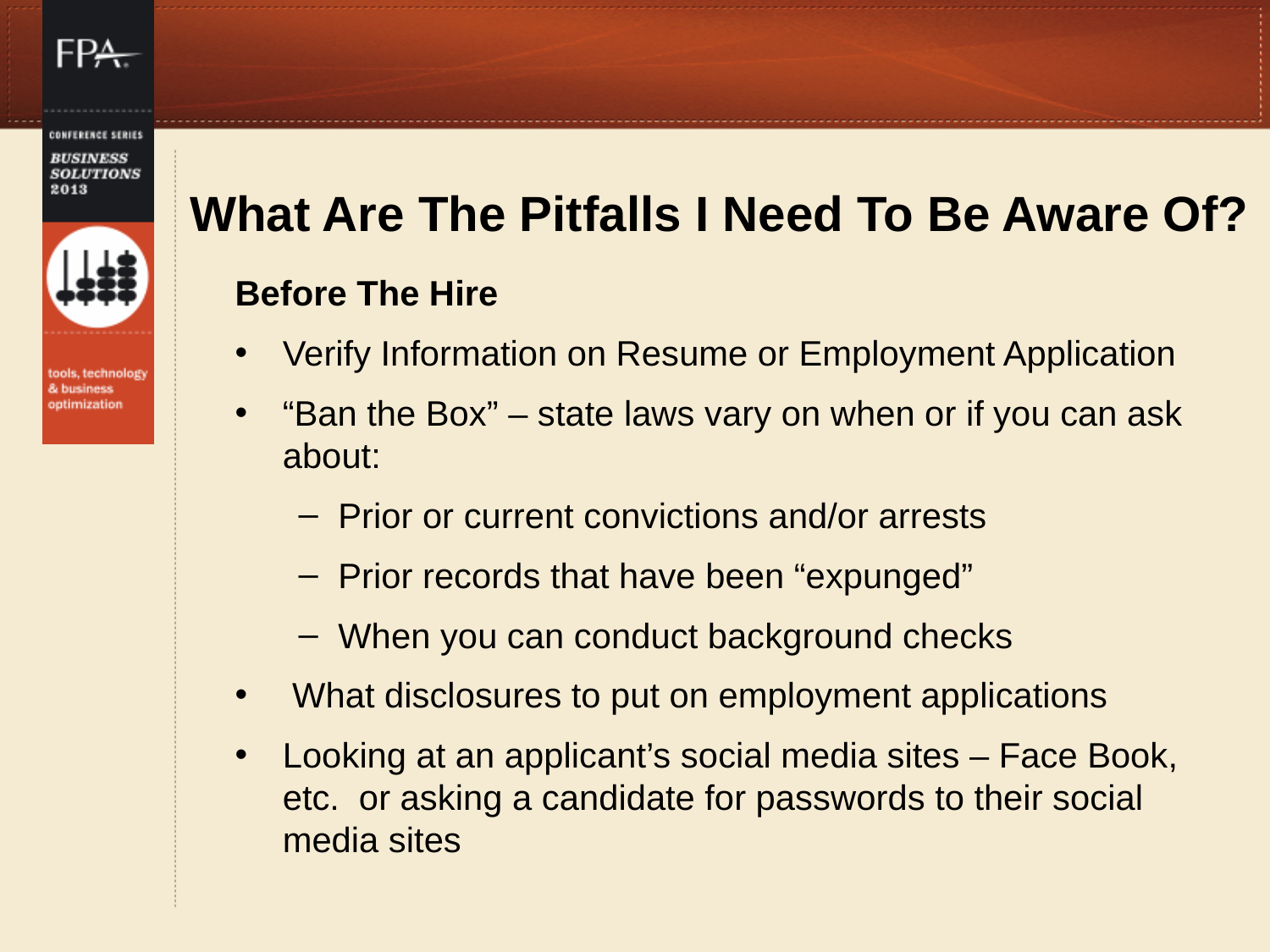

# What Are The Pitfalls I Need To Be Aware Of?
Before The Hire
Verify Information on Resume or Employment Application
“Ban the Box” – state laws vary on when or if you can ask about:
Prior or current convictions and/or arrests
Prior records that have been “expunged”
When you can conduct background checks
 What disclosures to put on employment applications
Looking at an applicant’s social media sites – Face Book, etc.  or asking a candidate for passwords to their social media sites